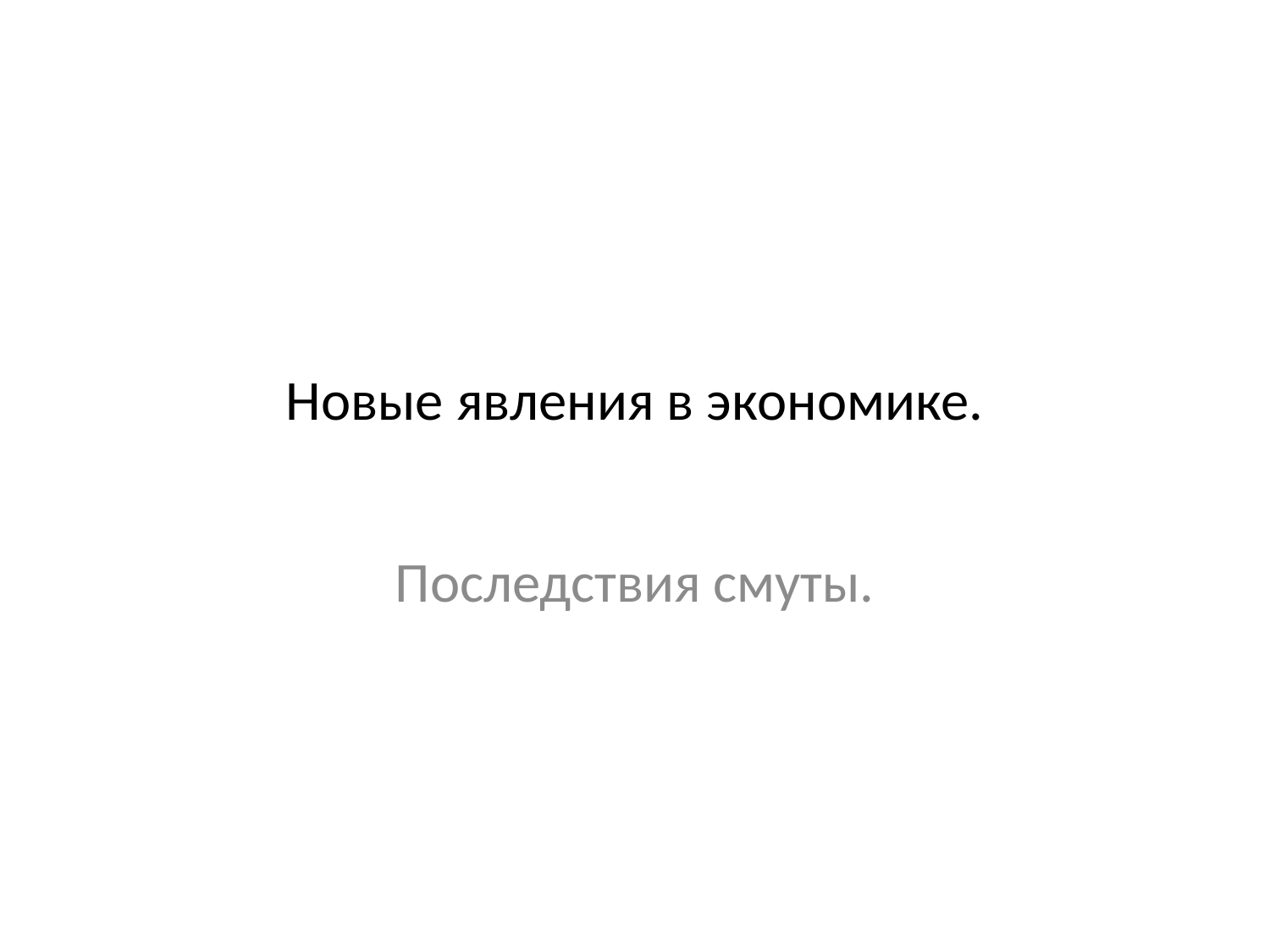

# Новые явления в экономике.
Последствия смуты.